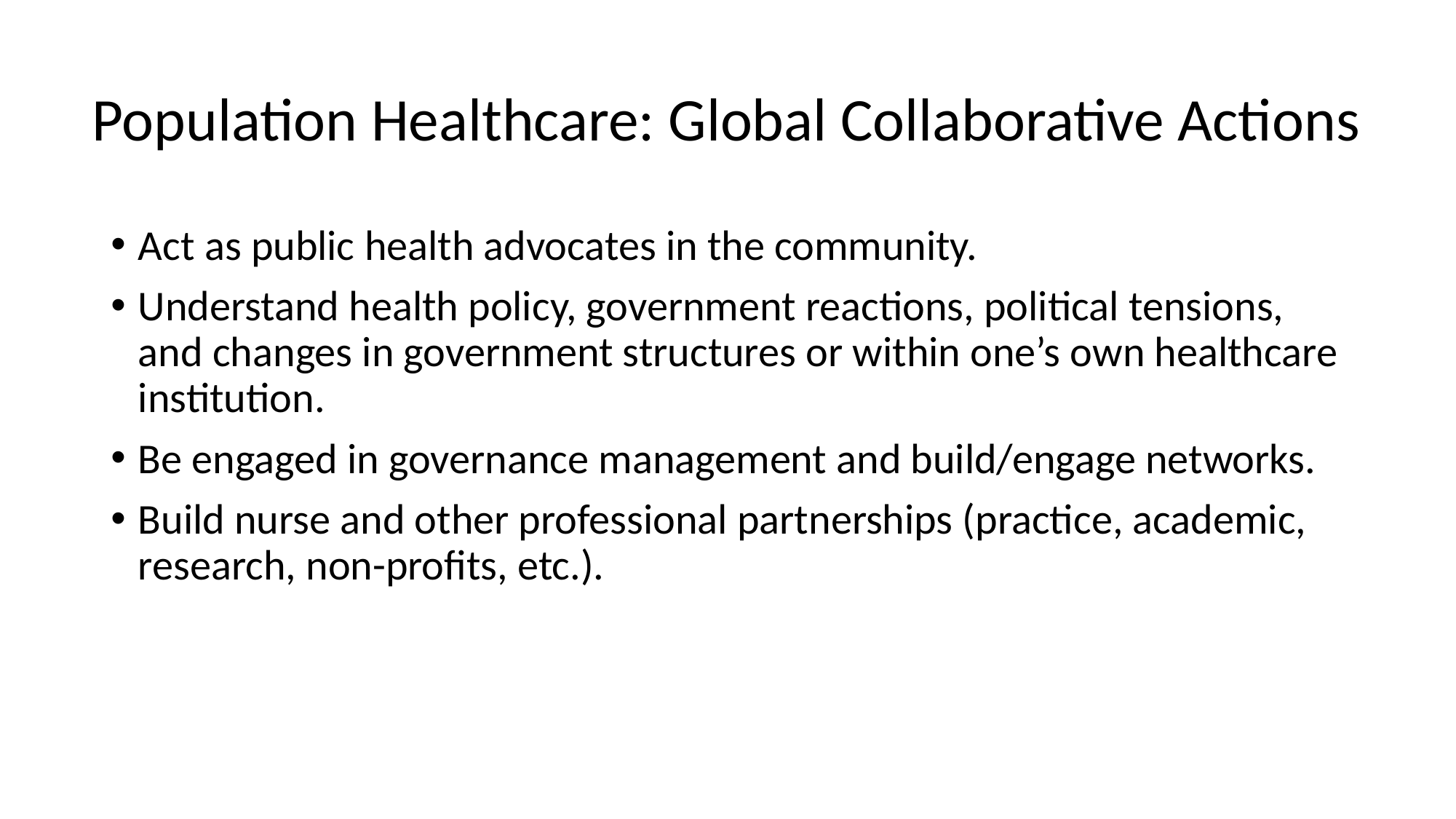

# Population Healthcare: Global Collaborative Actions
Act as public health advocates in the community.
Understand health policy, government reactions, political tensions, and changes in government structures or within one’s own healthcare institution.
Be engaged in governance management and build/engage networks.
Build nurse and other professional partnerships (practice, academic, research, non-profits, etc.).